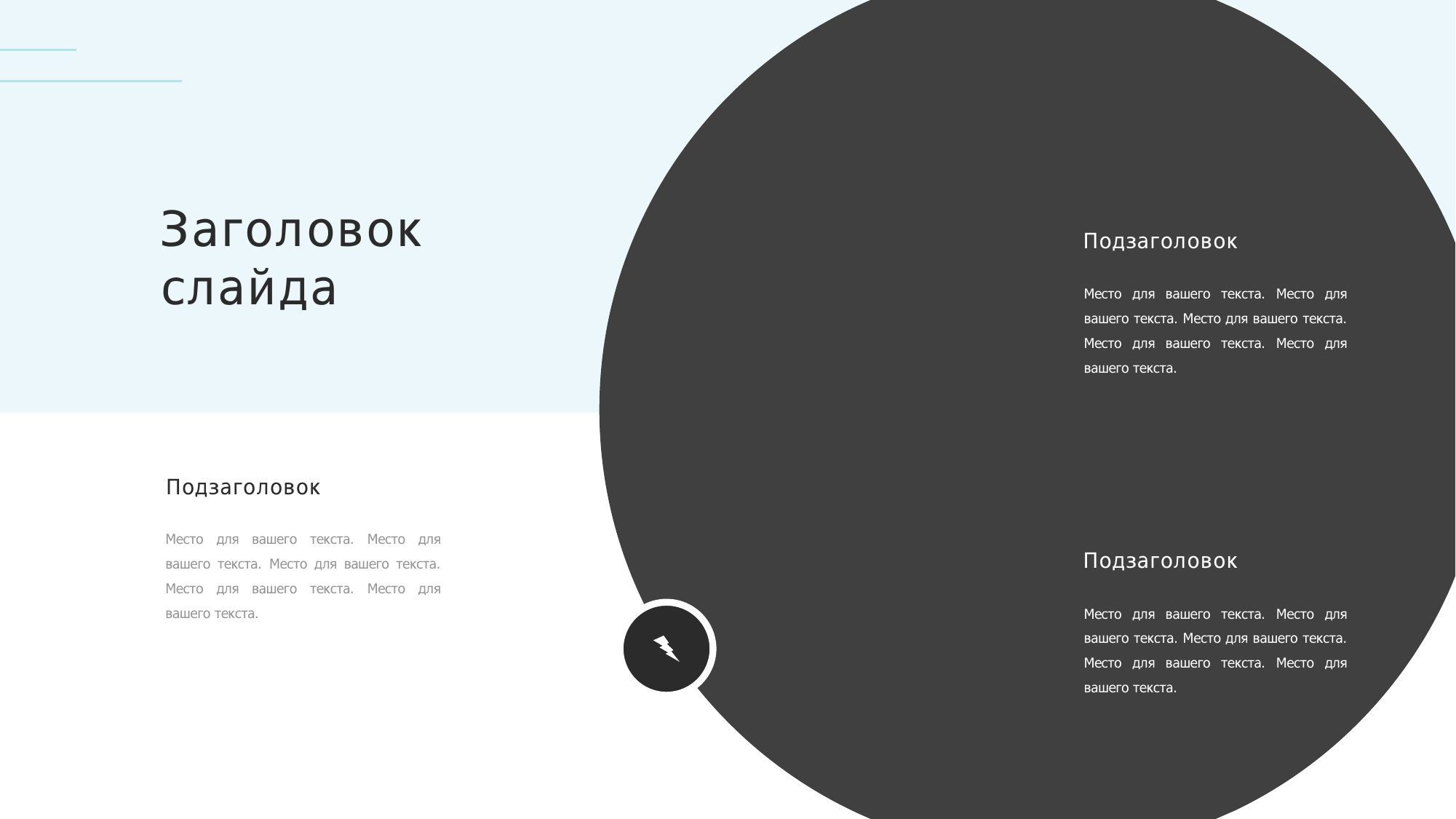

Заголовок слайда
Подзаголовок
Место для вашего текста. Место для вашего текста. Место для вашего текста. Место для вашего текста. Место для вашего текста.

Подзаголовок
Место для вашего текста. Место для вашего текста. Место для вашего текста. Место для вашего текста. Место для вашего текста.
Подзаголовок
Место для вашего текста. Место для вашего текста. Место для вашего текста. Место для вашего текста. Место для вашего текста.